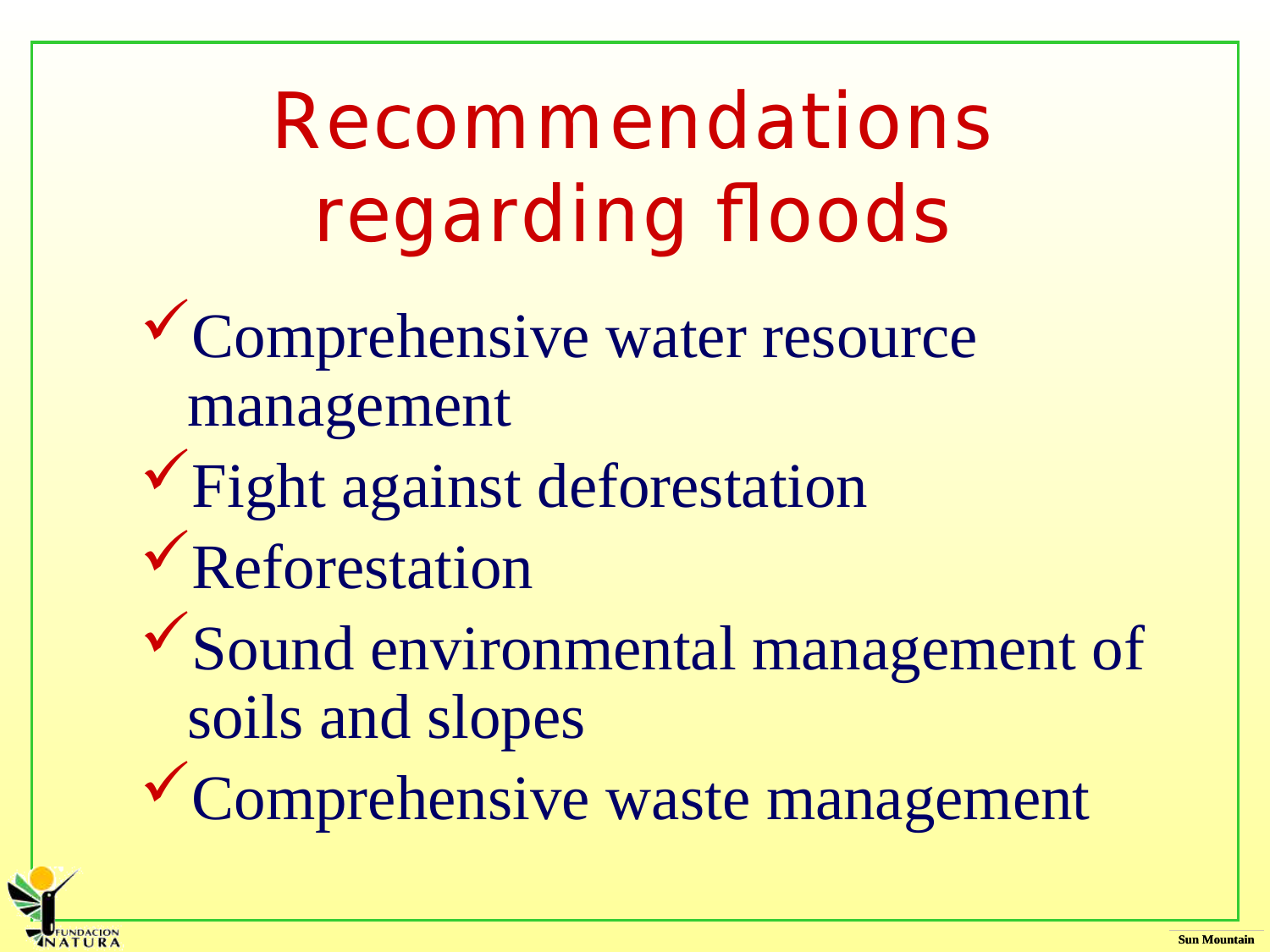

# Recommendations regarding floods
Comprehensive water resource management
Fight against deforestation
Reforestation
Sound environmental management of soils and slopes
Comprehensive waste management